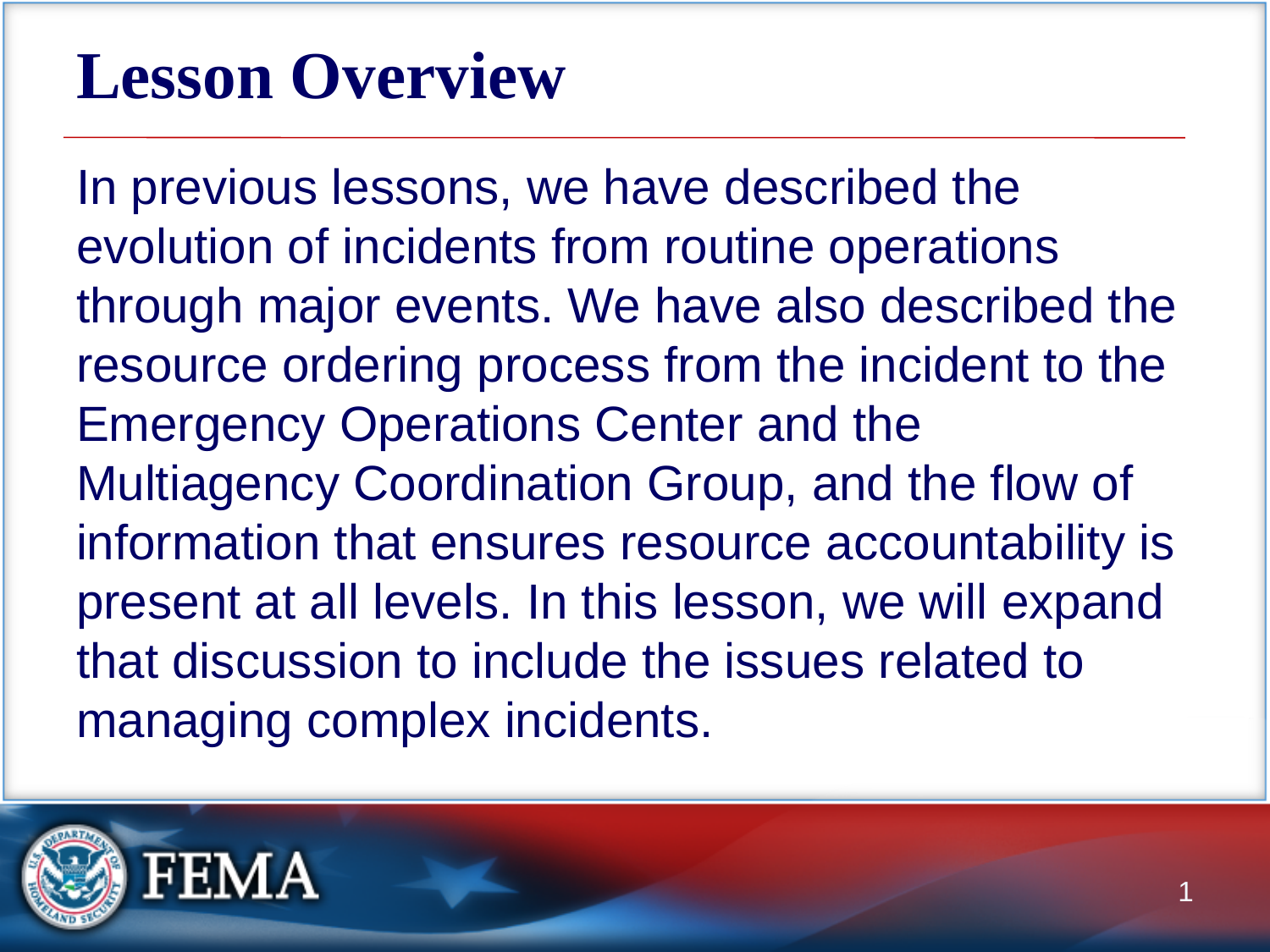

# Lesson Overview
In previous lessons, we have described the evolution of incidents from routine operations through major events. We have also described the resource ordering process from the incident to the Emergency Operations Center and the Multiagency Coordination Group, and the flow of information that ensures resource accountability is present at all levels. In this lesson, we will expand that discussion to include the issues related to managing complex incidents.
1